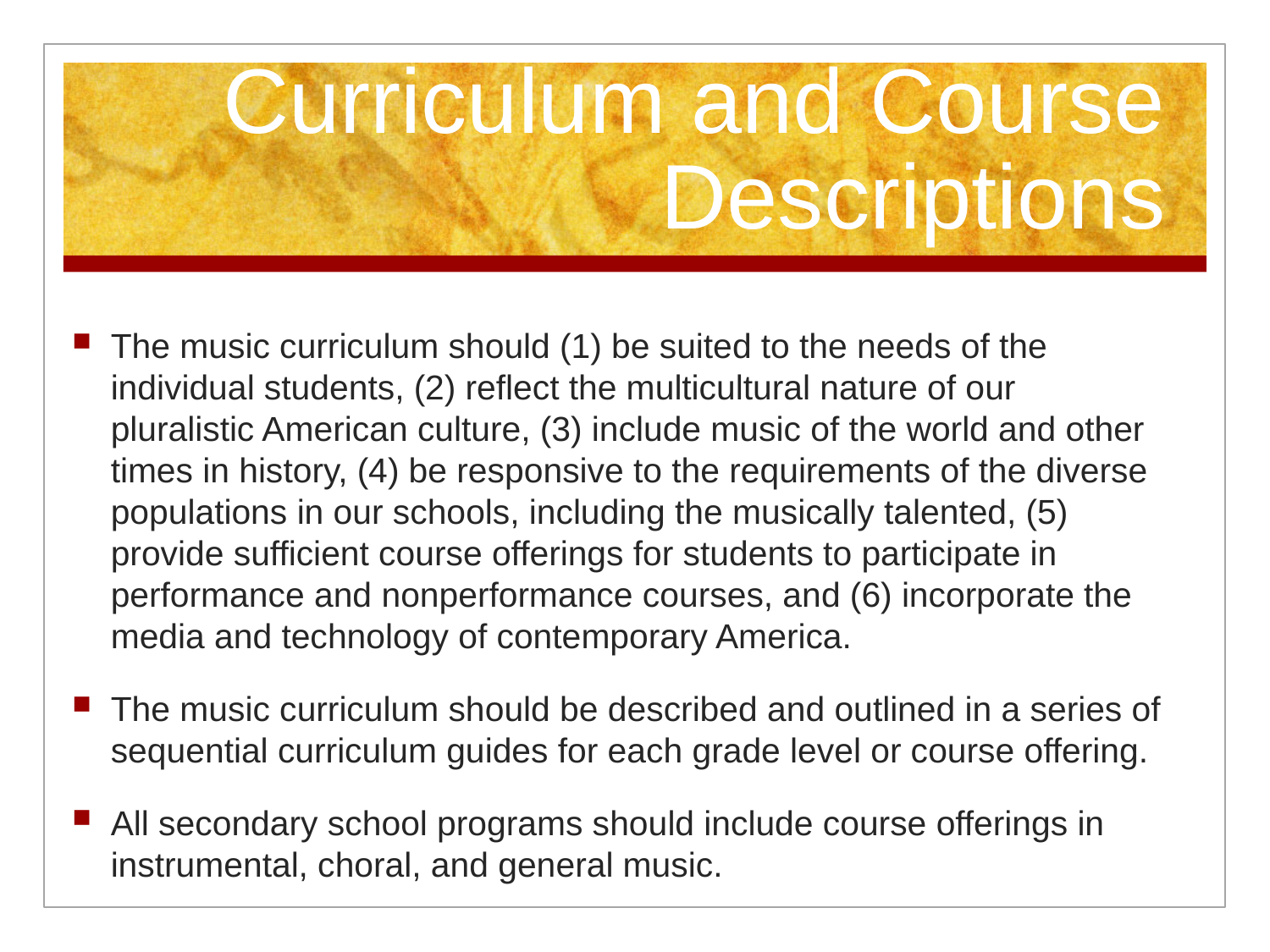

# Curriculum and Course Descriptions
The music curriculum should (1) be suited to the needs of the individual students, (2) reflect the multicultural nature of our pluralistic American culture, (3) include music of the world and other times in history, (4) be responsive to the requirements of the diverse populations in our schools, including the musically talented, (5) provide sufficient course offerings for students to participate in performance and nonperformance courses, and (6) incorporate the media and technology of contemporary America.
The music curriculum should be described and outlined in a series of sequential curriculum guides for each grade level or course offering.
All secondary school programs should include course offerings in instrumental, choral, and general music.